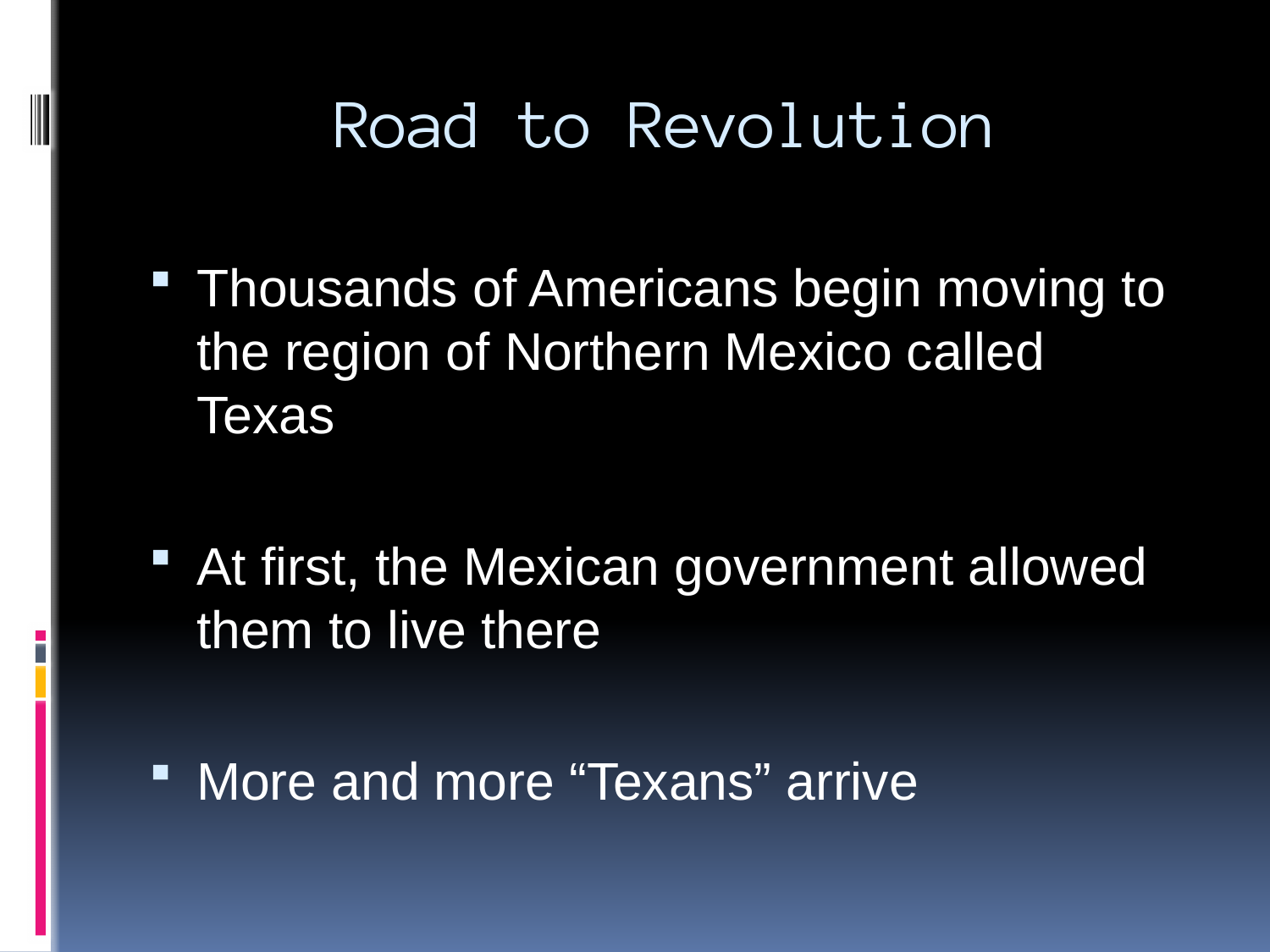

# Road to Revolution
Thousands of Americans begin moving to the region of Northern Mexico called Texas

At first, the Mexican government allowed them to live there

More and more “Texans” arrive